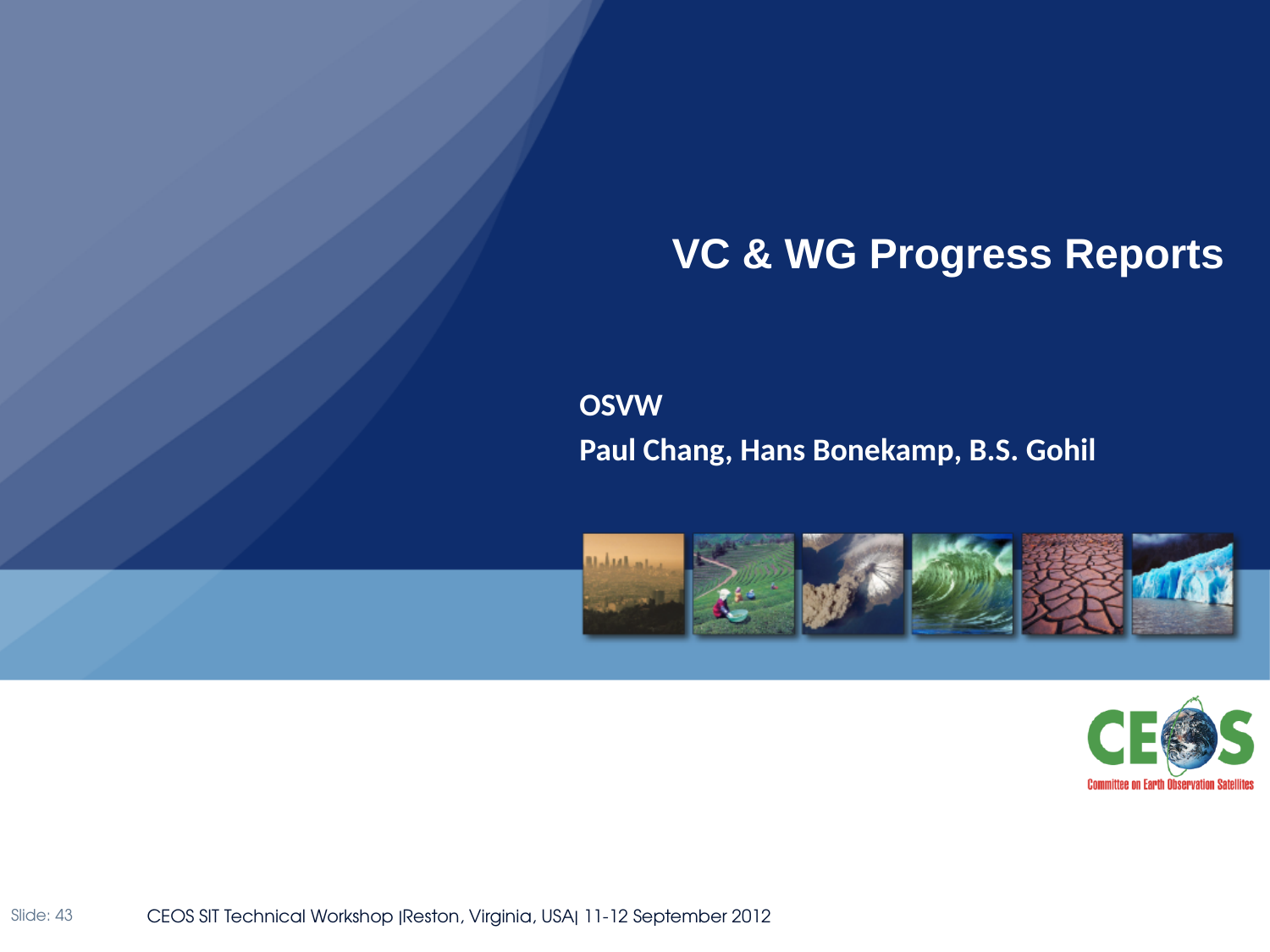

# VC & WG Progress Reports
OSVW
Paul Chang, Hans Bonekamp, B.S. Gohil